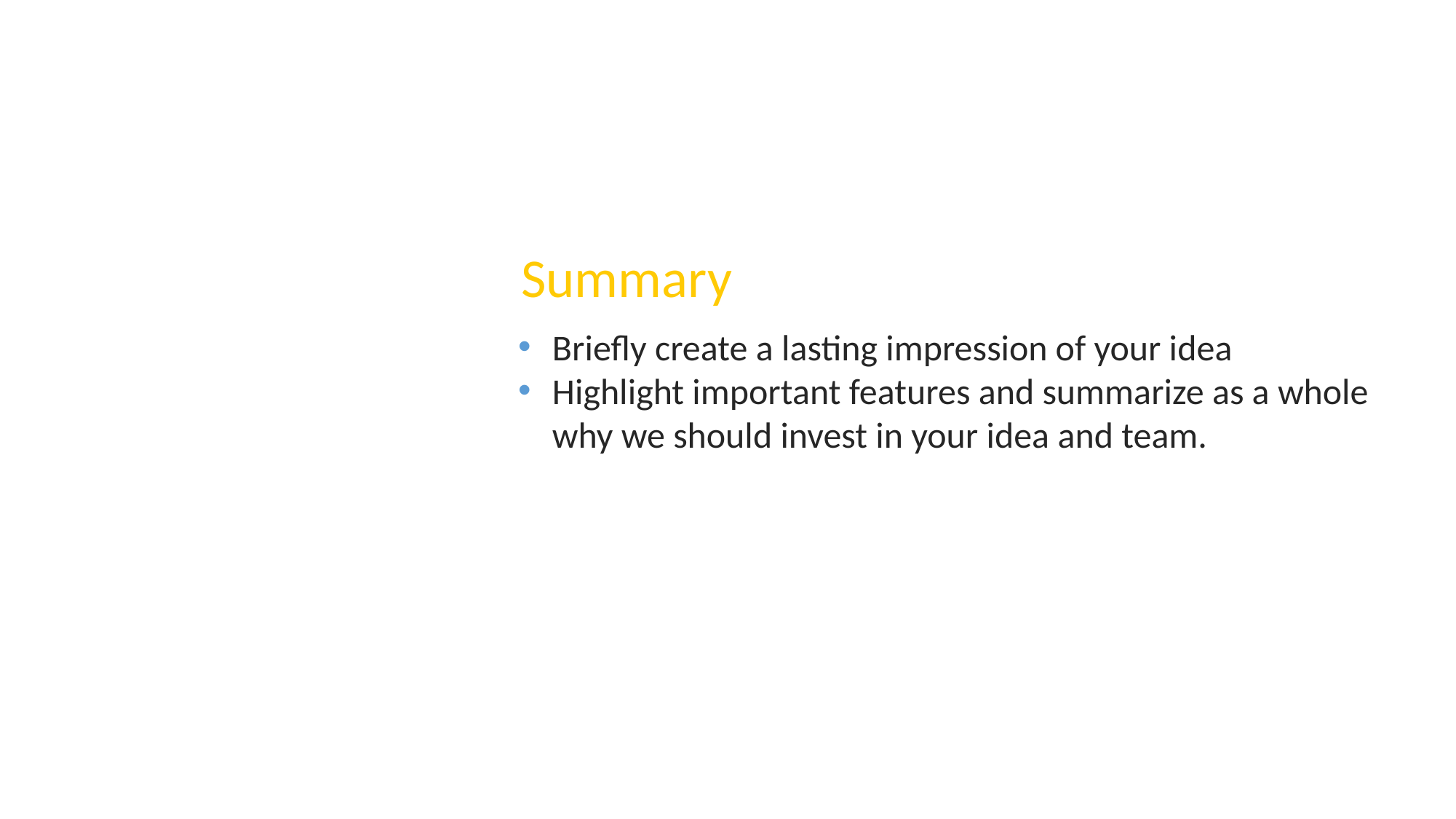

Summary
Briefly create a lasting impression of your idea
Highlight important features and summarize as a whole why we should invest in your idea and team.